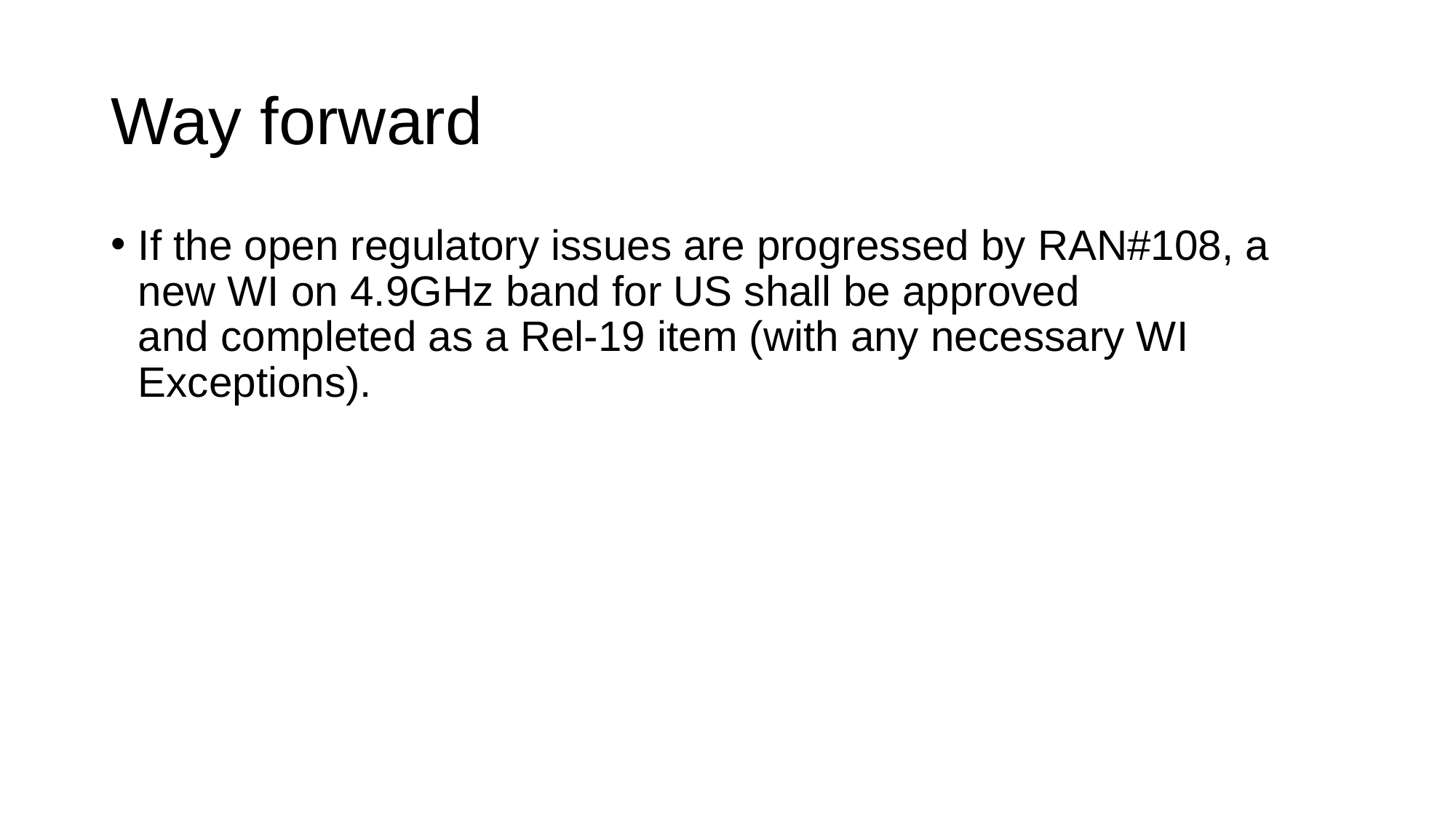

# Way forward
If the open regulatory issues are progressed by RAN#108, a new WI on 4.9GHz band for US shall be approved and completed as a Rel-19 item (with any necessary WI Exceptions).